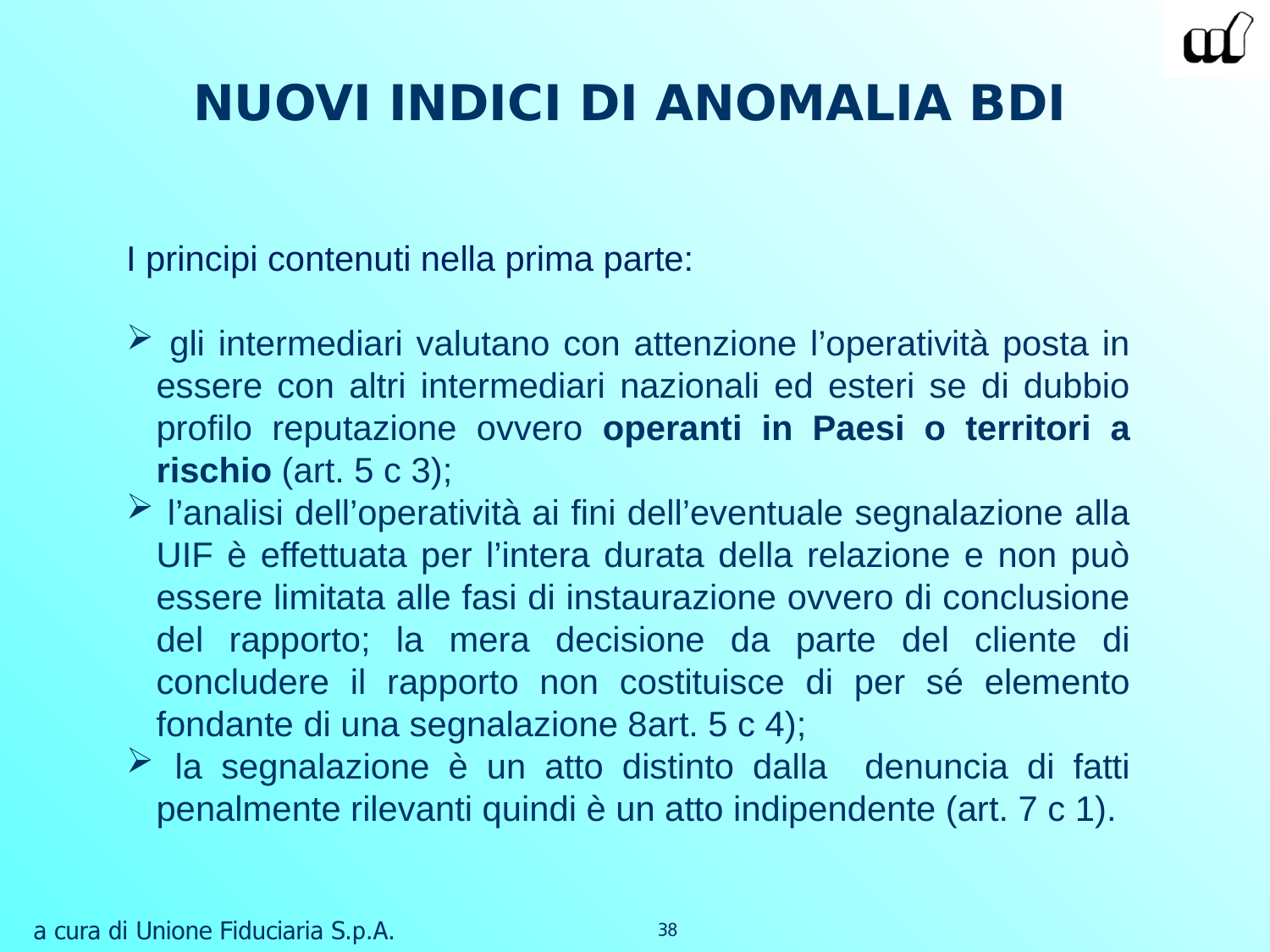

NUOVI INDICI DI ANOMALIA BDI
I principi contenuti nella prima parte:

 gli intermediari valutano con attenzione l’operatività posta in essere con altri intermediari nazionali ed esteri se di dubbio profilo reputazione ovvero operanti in Paesi o territori a rischio (art. 5 c 3);
 l’analisi dell’operatività ai fini dell’eventuale segnalazione alla UIF è effettuata per l’intera durata della relazione e non può essere limitata alle fasi di instaurazione ovvero di conclusione del rapporto; la mera decisione da parte del cliente di concludere il rapporto non costituisce di per sé elemento fondante di una segnalazione 8art. 5 c 4);
 la segnalazione è un atto distinto dalla  denuncia di fatti penalmente rilevanti quindi è un atto indipendente (art. 7 c 1).